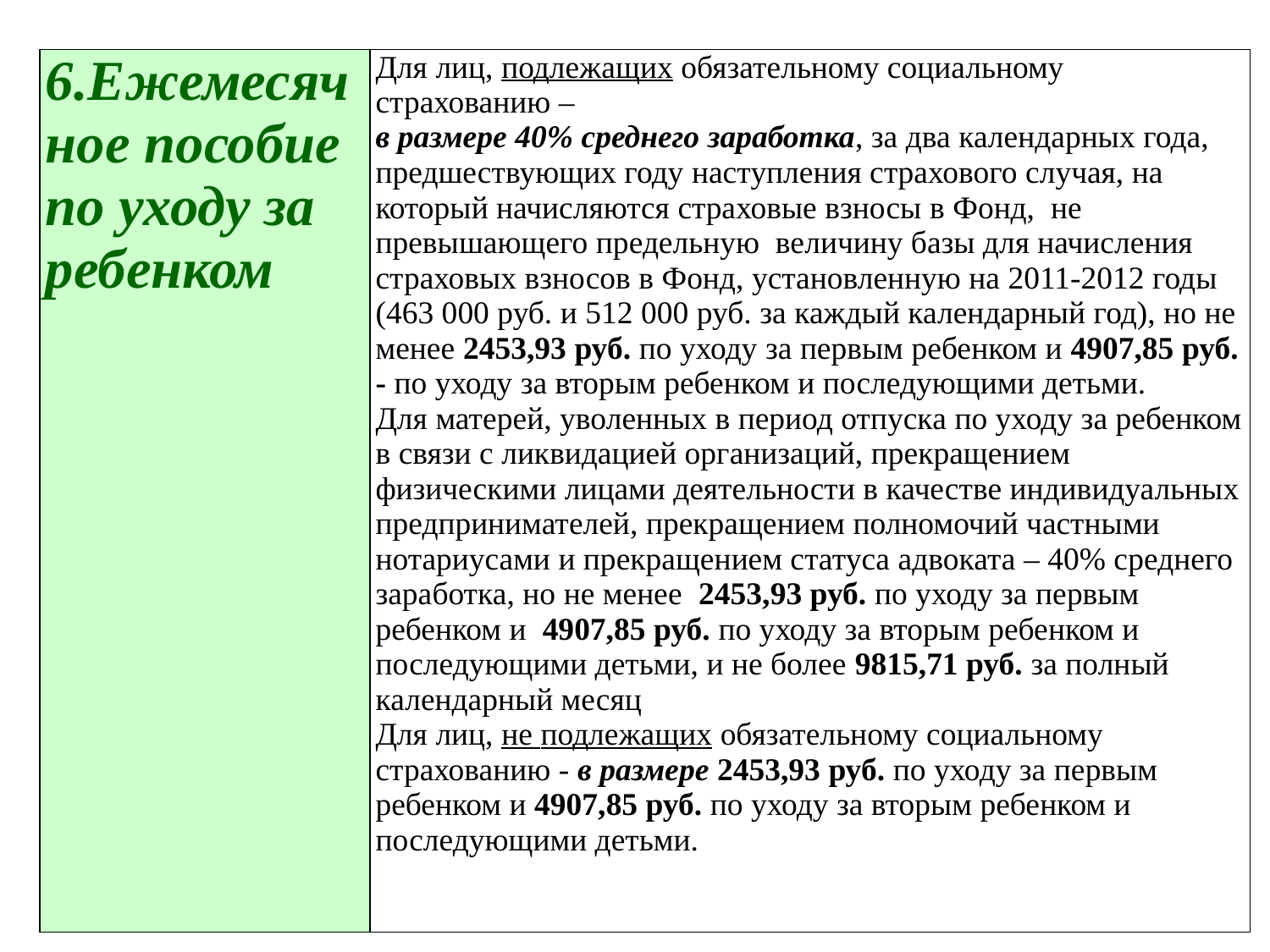

| 6.Ежемесячное пособие по уходу за ребенком | Для лиц, подлежащих обязательному социальному страхованию – в размере 40% среднего заработка, за два календарных года, предшествующих году наступления страхового случая, на который начисляются страховые взносы в Фонд, не превышающего предельную величину базы для начисления страховых взносов в Фонд, установленную на 2011-2012 годы (463 000 руб. и 512 000 руб. за каждый календарный год), но не менее 2453,93 руб. по уходу за первым ребенком и 4907,85 руб. - по уходу за вторым ребенком и последующими детьми. Для матерей, уволенных в период отпуска по уходу за ребенком в связи с ликвидацией организаций, прекращением физическими лицами деятельности в качестве индивидуальных предпринимателей, прекращением полномочий частными нотариусами и прекращением статуса адвоката – 40% среднего заработка, но не менее 2453,93 руб. по уходу за первым ребенком и 4907,85 руб. по уходу за вторым ребенком и последующими детьми, и не более 9815,71 руб. за полный календарный месяц Для лиц, не подлежащих обязательному социальному страхованию - в размере 2453,93 руб. по уходу за первым ребенком и 4907,85 руб. по уходу за вторым ребенком и последующими детьми. |
| --- | --- |